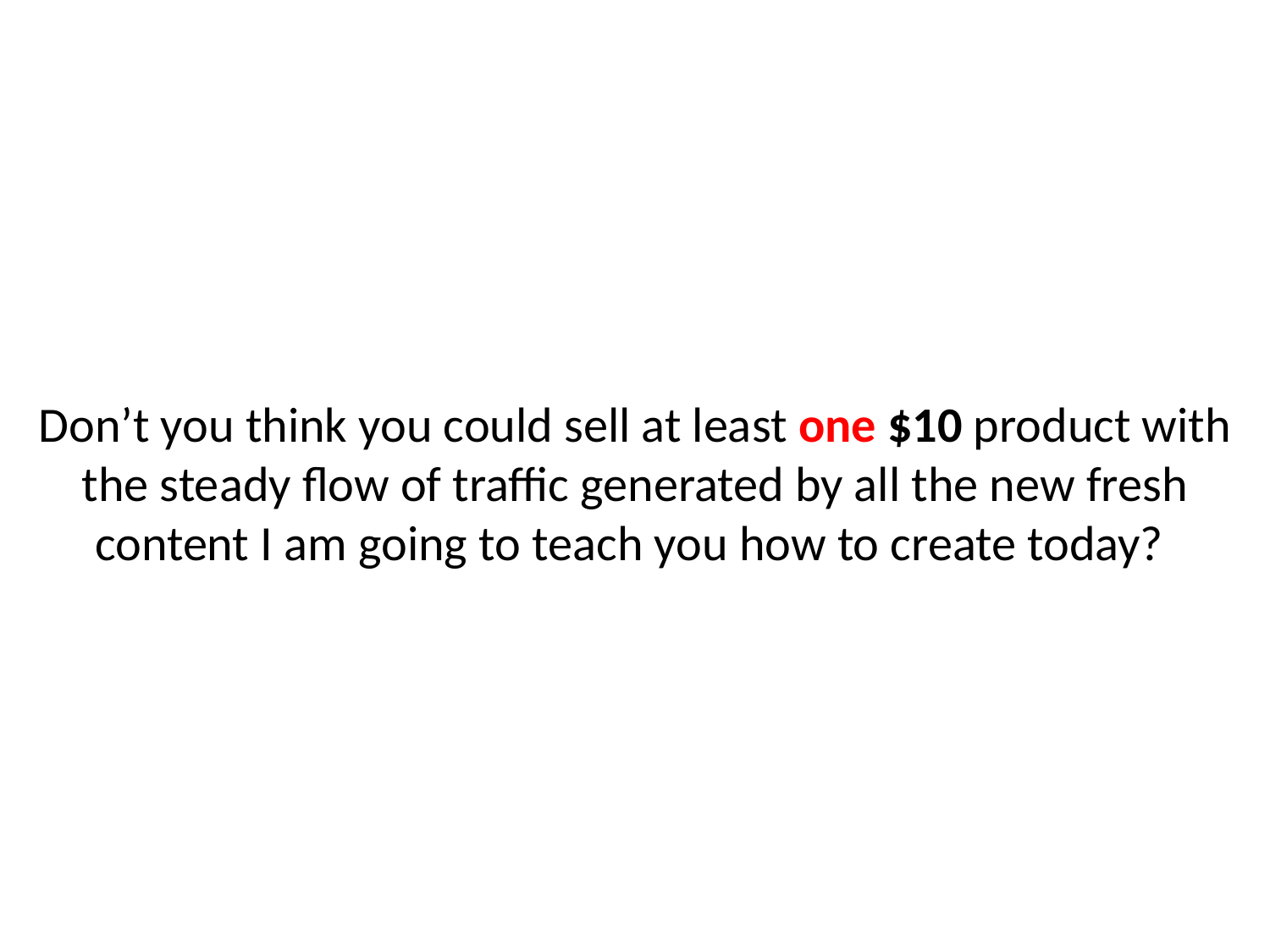

# Don’t you think you could sell at least one $10 product with the steady flow of traffic generated by all the new fresh content I am going to teach you how to create today?